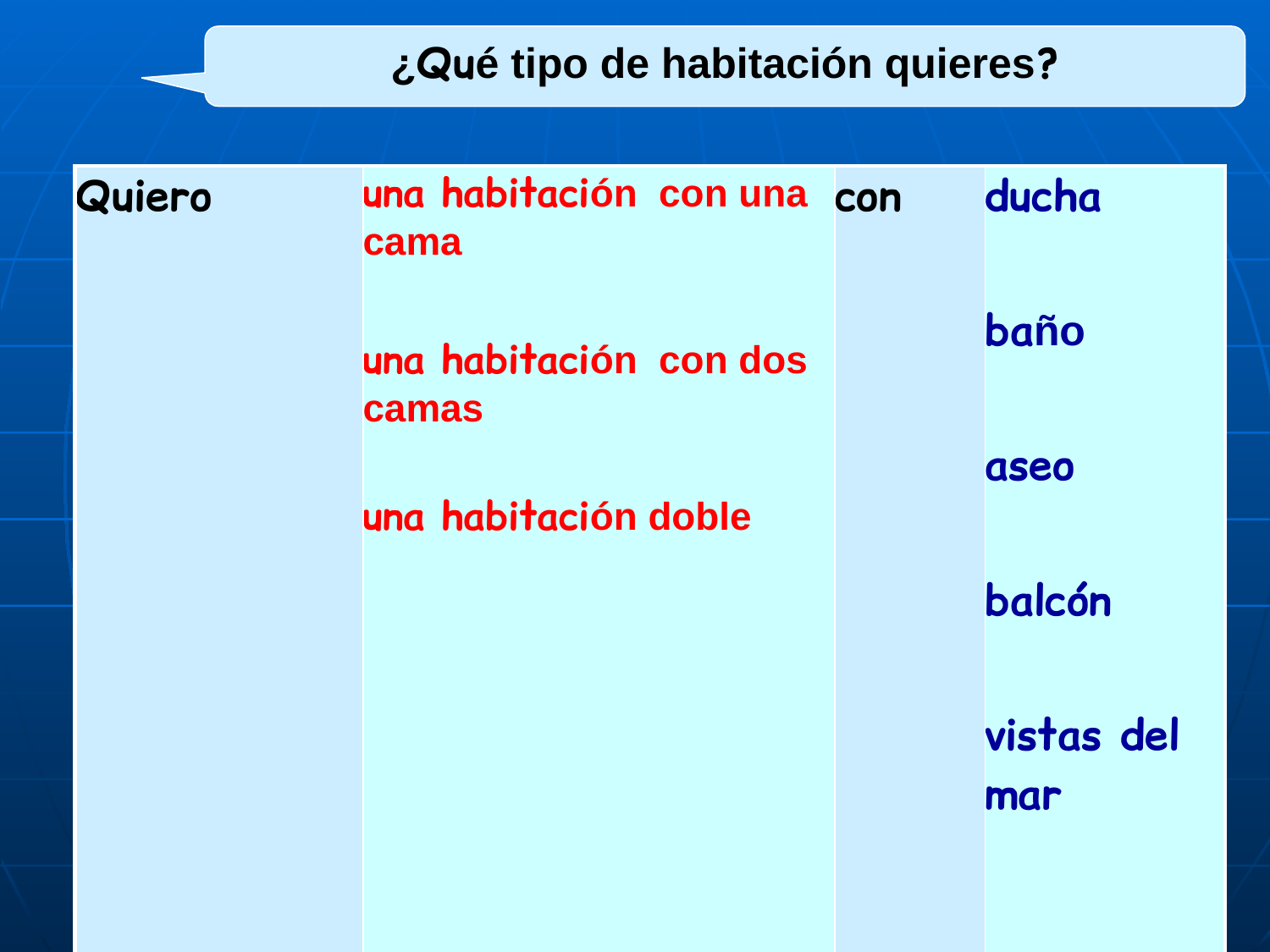

¿Qué tipo de habitación quieres?
| Quiero | una habitación con una cama una habitación con dos camas una habitación doble | con | ducha baño aseo balcón vistas del mar |
| --- | --- | --- | --- |